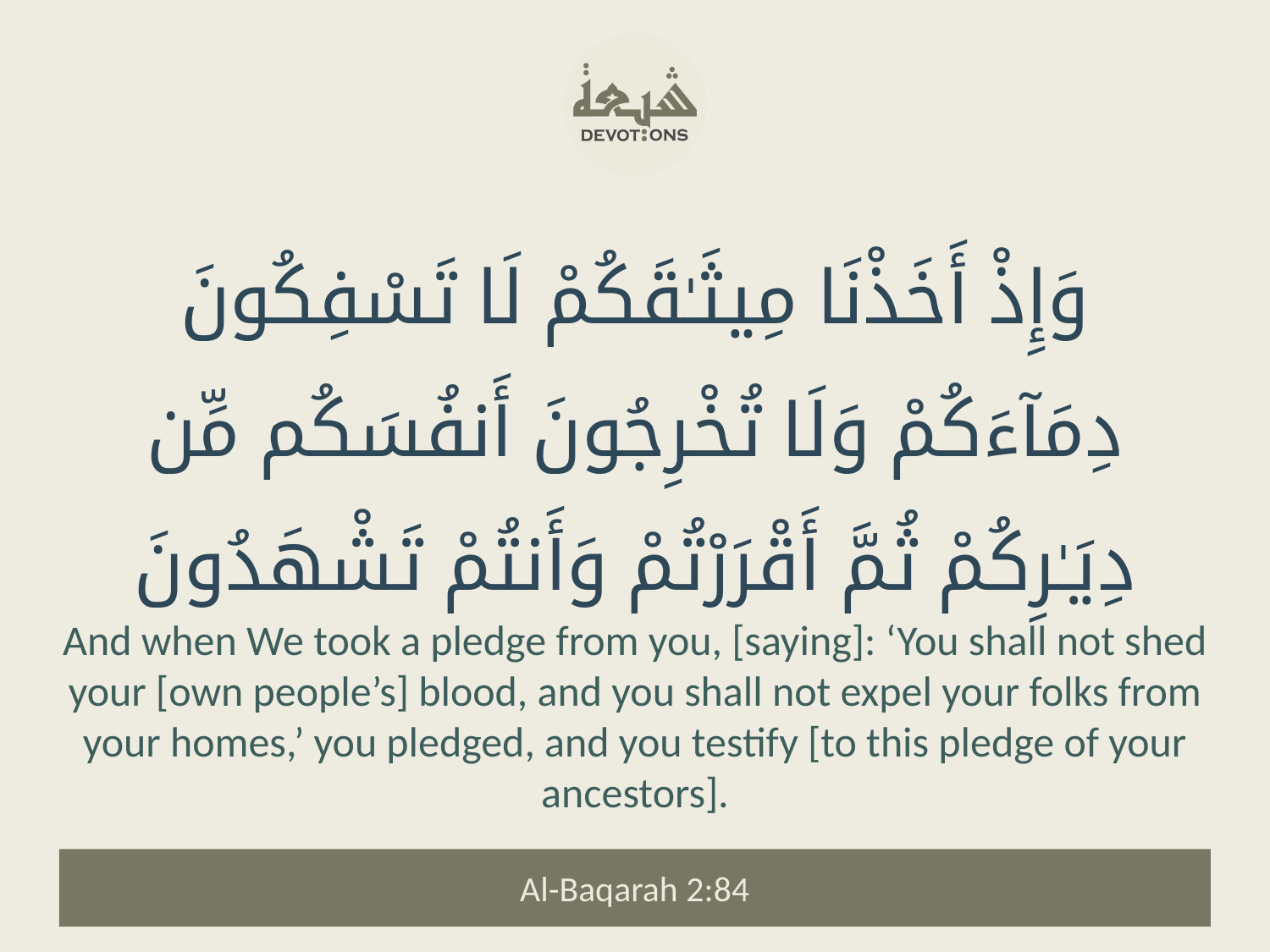

وَإِذْ أَخَذْنَا مِيثَـٰقَكُمْ لَا تَسْفِكُونَ دِمَآءَكُمْ وَلَا تُخْرِجُونَ أَنفُسَكُم مِّن دِيَـٰرِكُمْ ثُمَّ أَقْرَرْتُمْ وَأَنتُمْ تَشْهَدُونَ
And when We took a pledge from you, [saying]: ‘You shall not shed your [own people’s] blood, and you shall not expel your folks from your homes,’ you pledged, and you testify [to this pledge of your ancestors].
Al-Baqarah 2:84